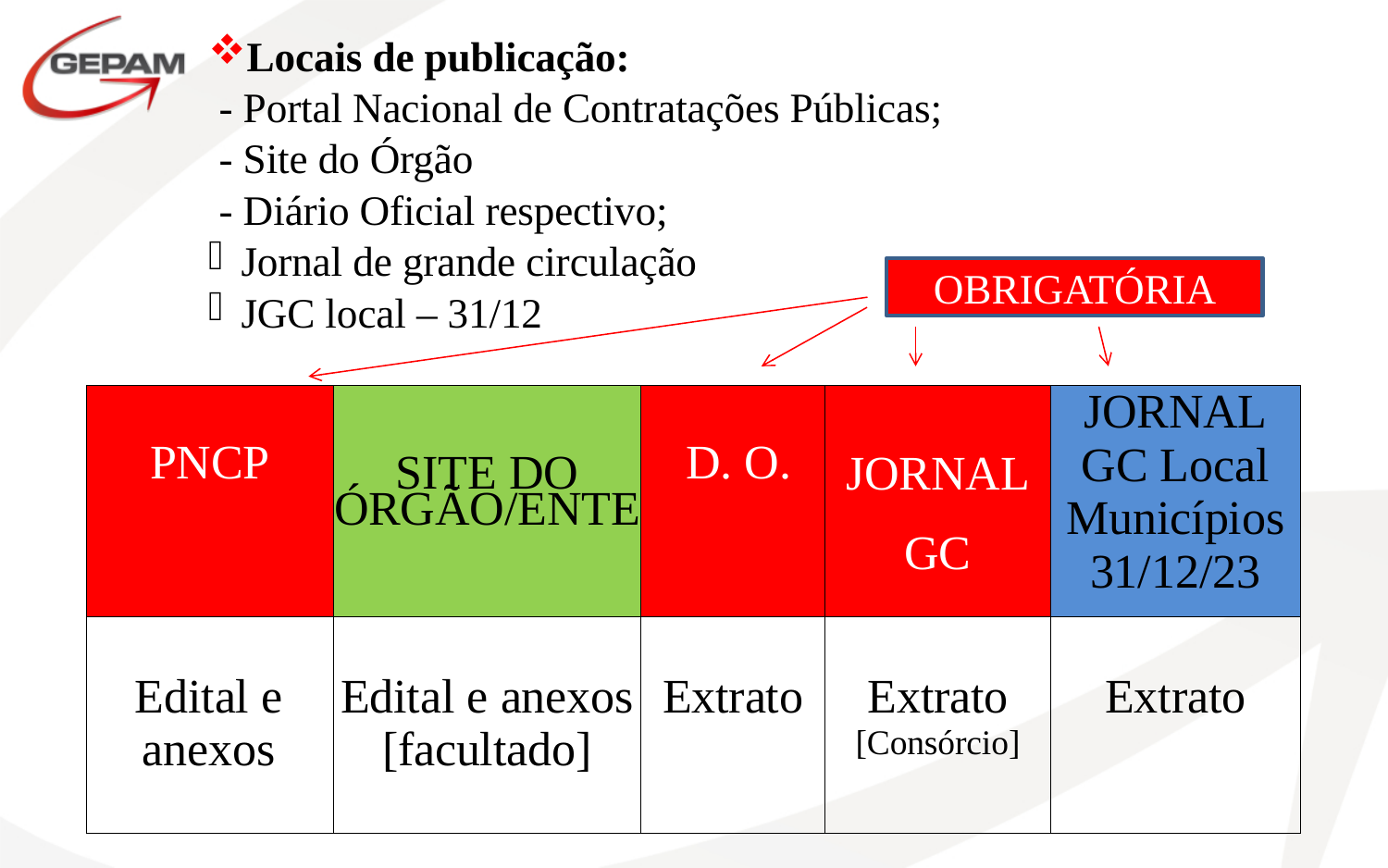

Locais de publicação:
 - Portal Nacional de Contratações Públicas;
 - Site do Órgão
 - Diário Oficial respectivo;
Jornal de grande circulação
JGC local – 31/12
OBRIGATÓRIA
| PNCP | SITE DO ÓRGÃO/ENTE | D. O. | JORNAL GC | JORNAL GC Local Municípios 31/12/23 |
| --- | --- | --- | --- | --- |
| Edital e anexos | Edital e anexos [facultado] | Extrato | Extrato [Consórcio] | Extrato |